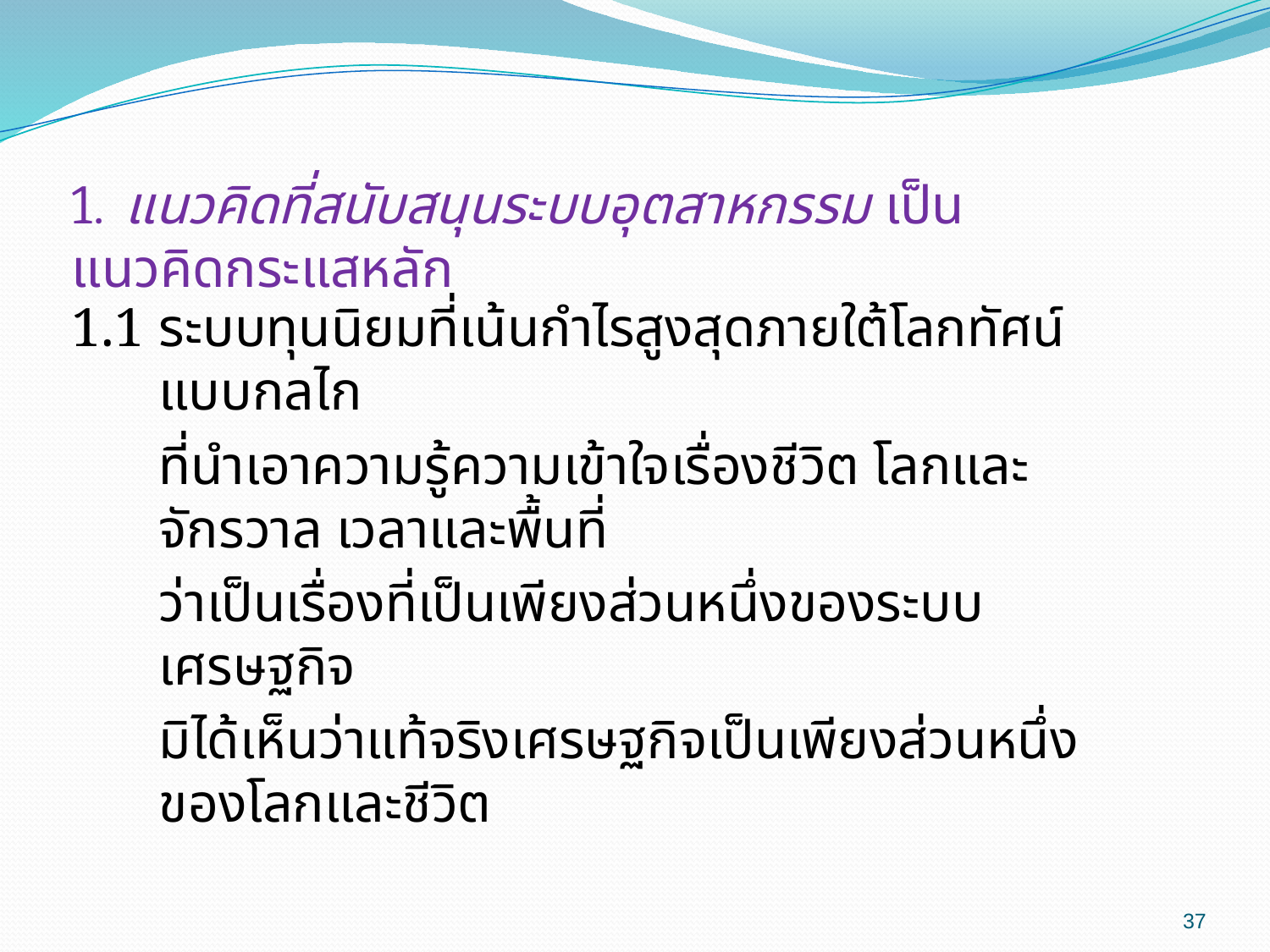

1.  แนวคิดที่สนับสนุนระบบอุตสาหกรรม เป็นแนวคิดกระแสหลัก
1.1	ระบบทุนนิยมที่เน้นกำไรสูงสุดภายใต้โลกทัศน์แบบกลไก
	ที่นำเอาความรู้ความเข้าใจเรื่องชีวิต โลกและจักรวาล เวลาและพื้นที่
	ว่าเป็นเรื่องที่เป็นเพียงส่วนหนึ่งของระบบเศรษฐกิจ
	มิได้เห็นว่าแท้จริงเศรษฐกิจเป็นเพียงส่วนหนึ่งของโลกและชีวิต
37